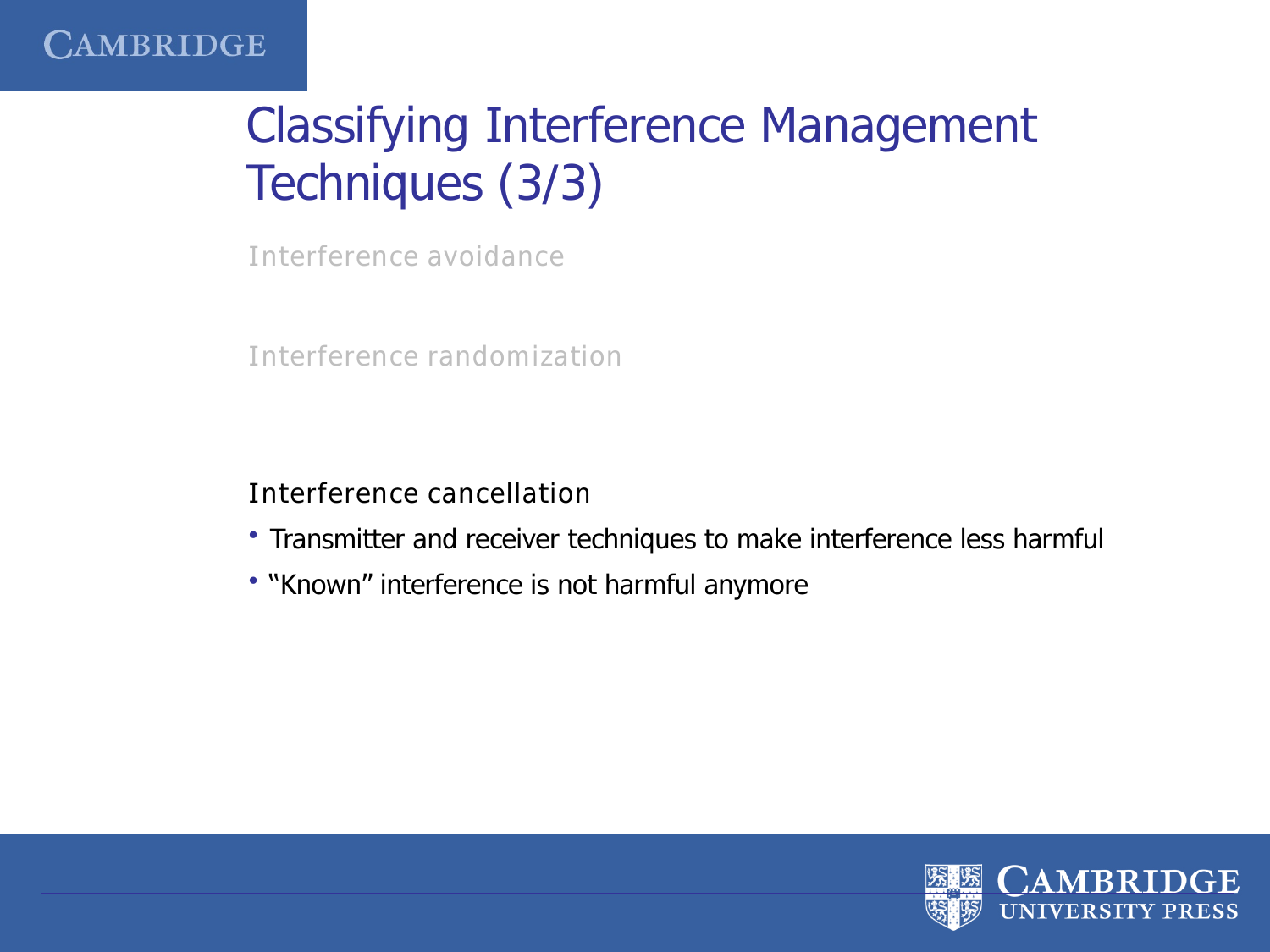

Classifying Interference Management Techniques (3/3)
Interference avoidance

Interference randomization

Interference cancellation
Transmitter and receiver techniques to make interference less harmful
“Known” interference is not harmful anymore